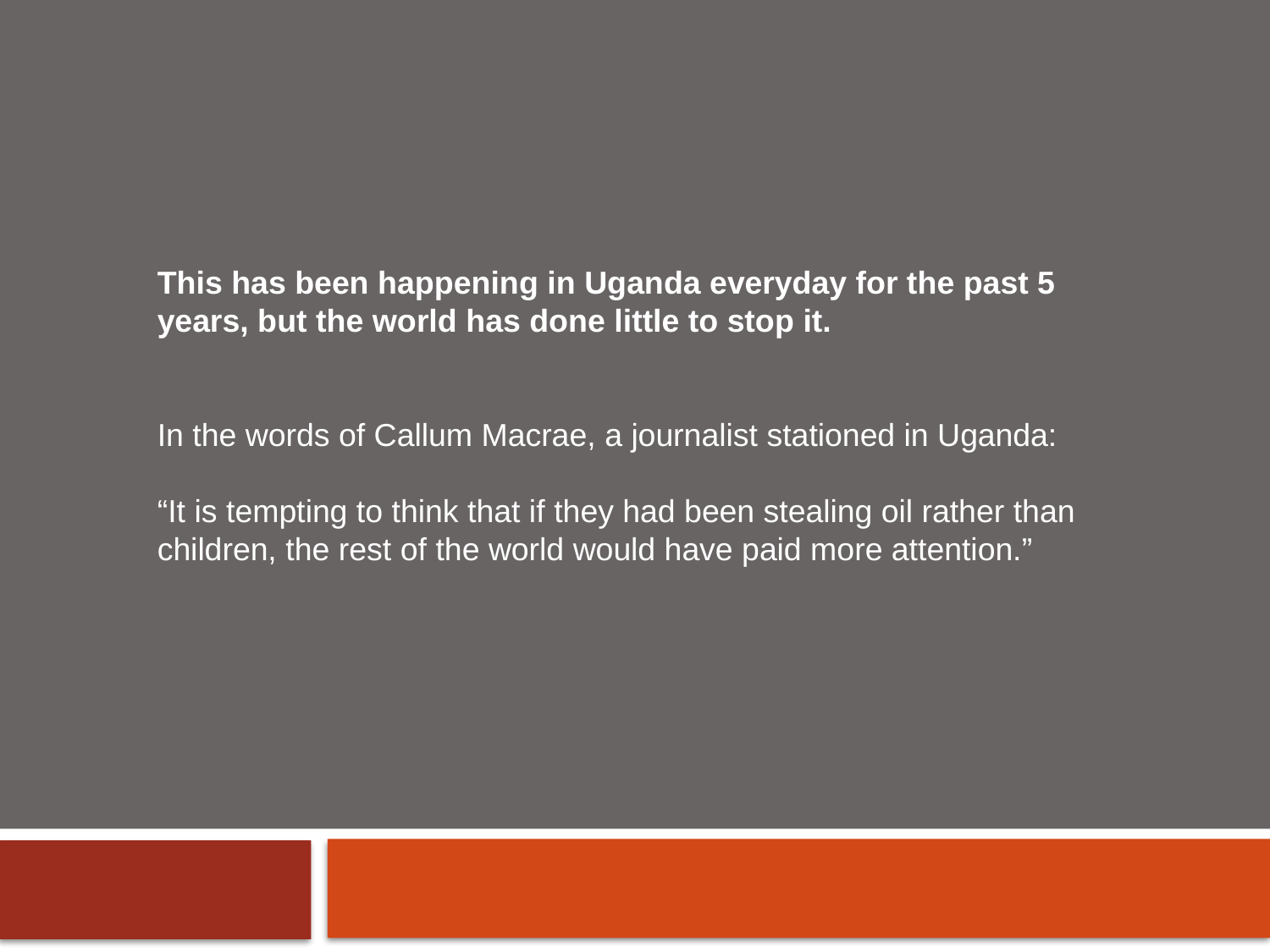

This has been happening in Uganda everyday for the past 5 years, but the world has done little to stop it.

In the words of Callum Macrae, a journalist stationed in Uganda:

“It is tempting to think that if they had been stealing oil rather than children, the rest of the world would have paid more attention.”